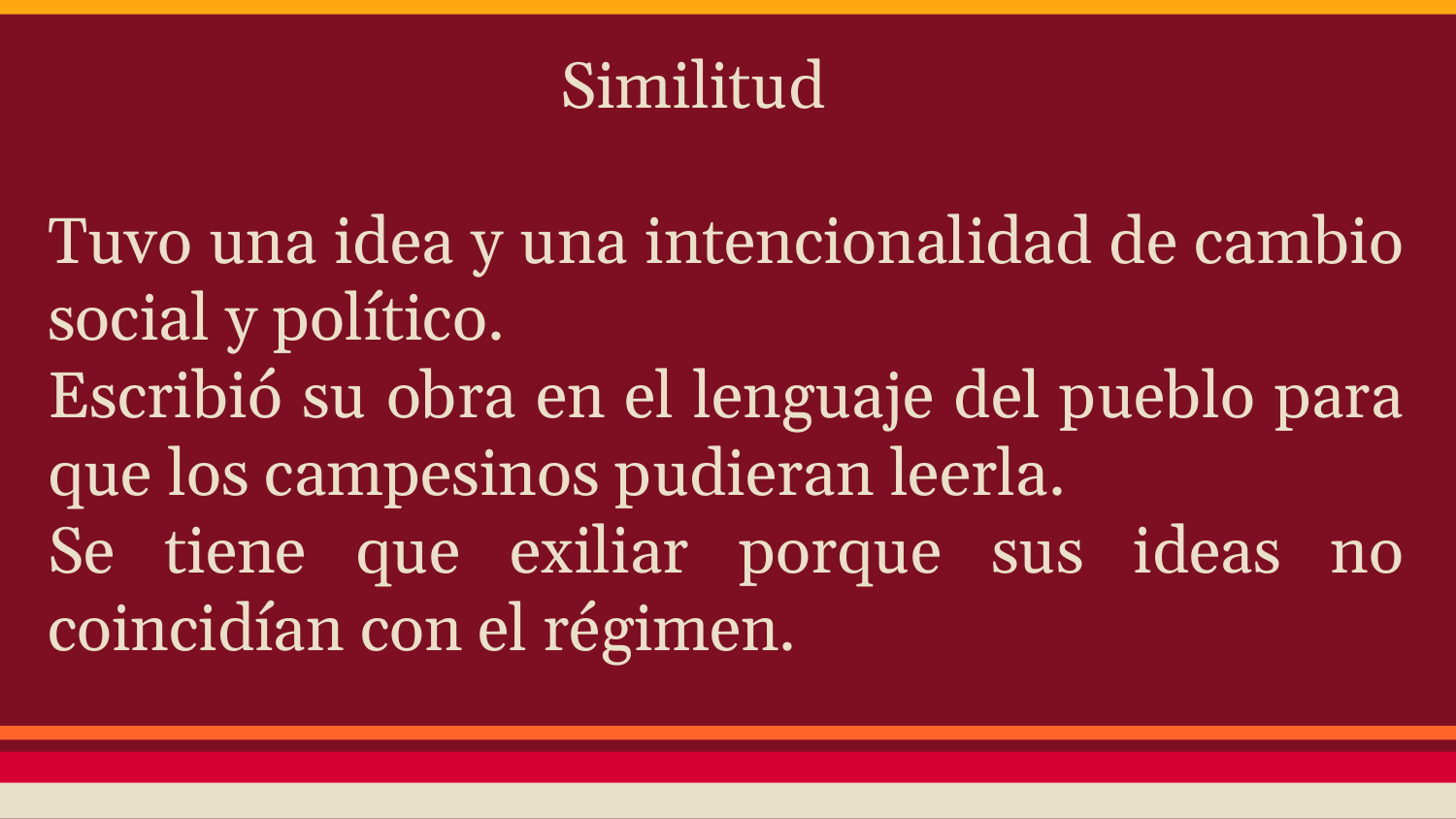

Similitud

Tuvo una idea y una intencionalidad de cambio social y político.
Escribió su obra en el lenguaje del pueblo para que los campesinos pudieran leerla.
Se tiene que exiliar porque sus ideas no coincidían con el régimen.